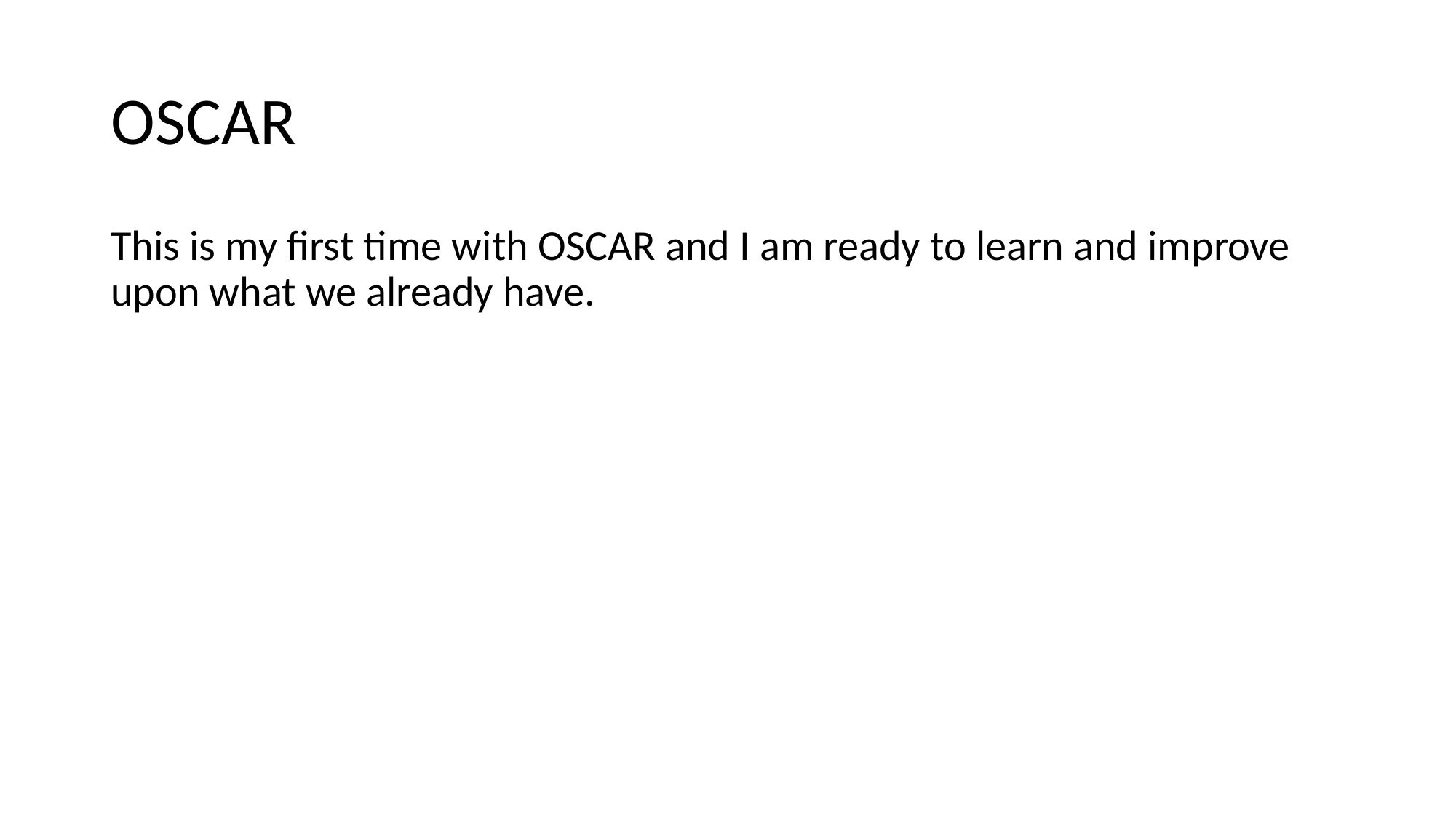

# OSCAR
This is my first time with OSCAR and I am ready to learn and improve upon what we already have.